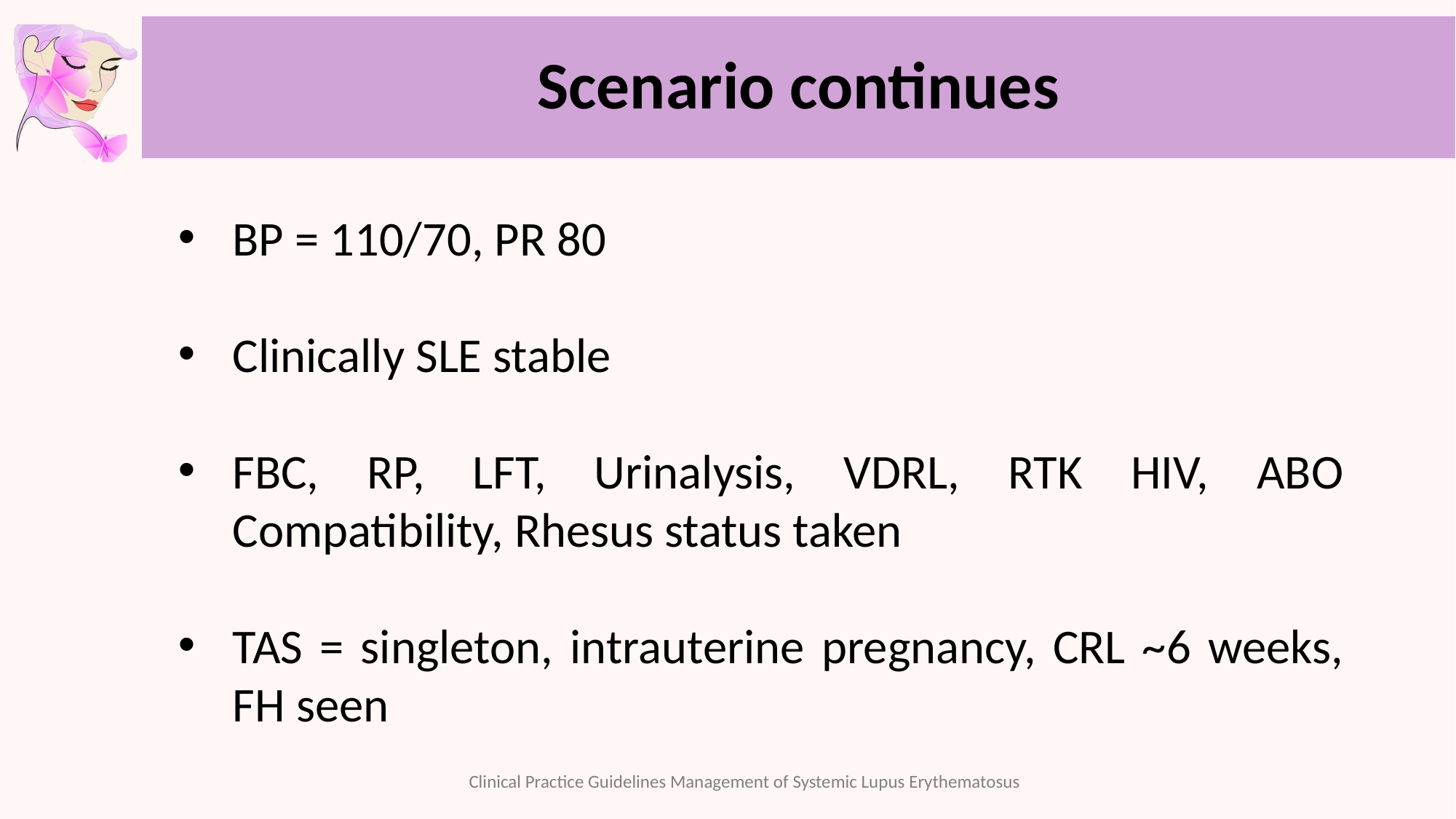

# Scenario continues
BP = 110/70, PR 80

Clinically SLE stable

FBC, RP, LFT, Urinalysis, VDRL, RTK HIV, ABO Compatibility, Rhesus status taken

TAS = singleton, intrauterine pregnancy, CRL ~6 weeks, FH seen